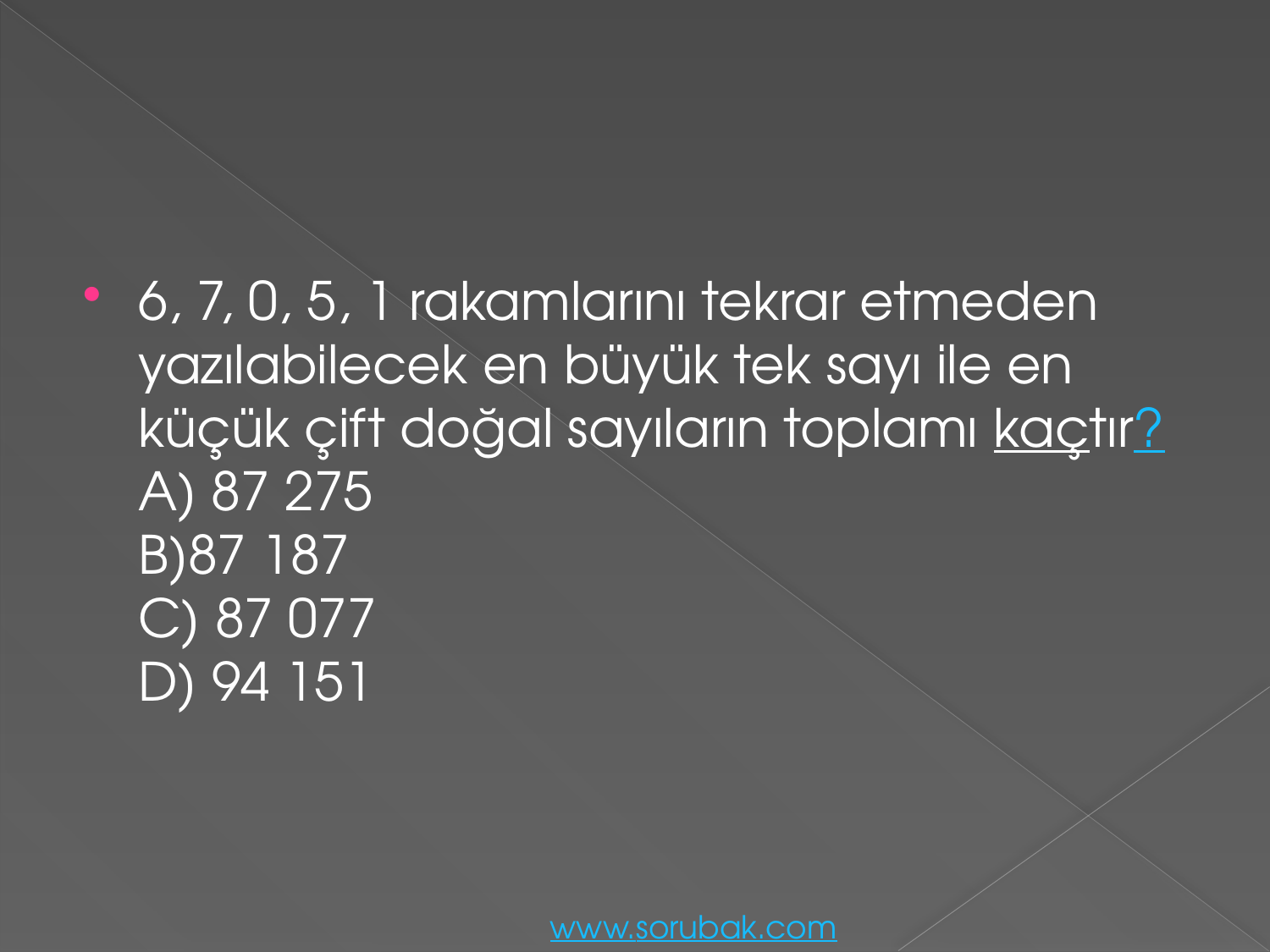

#
6, 7, 0, 5, 1 rakamlarını tekrar etmeden yazılabilecek en büyük tek sayı ile en küçük çift doğal sayıların toplamı kaçtır? 
A) 87 275
B)87 187
C) 87 077
D) 94 151
www.sorubak.com